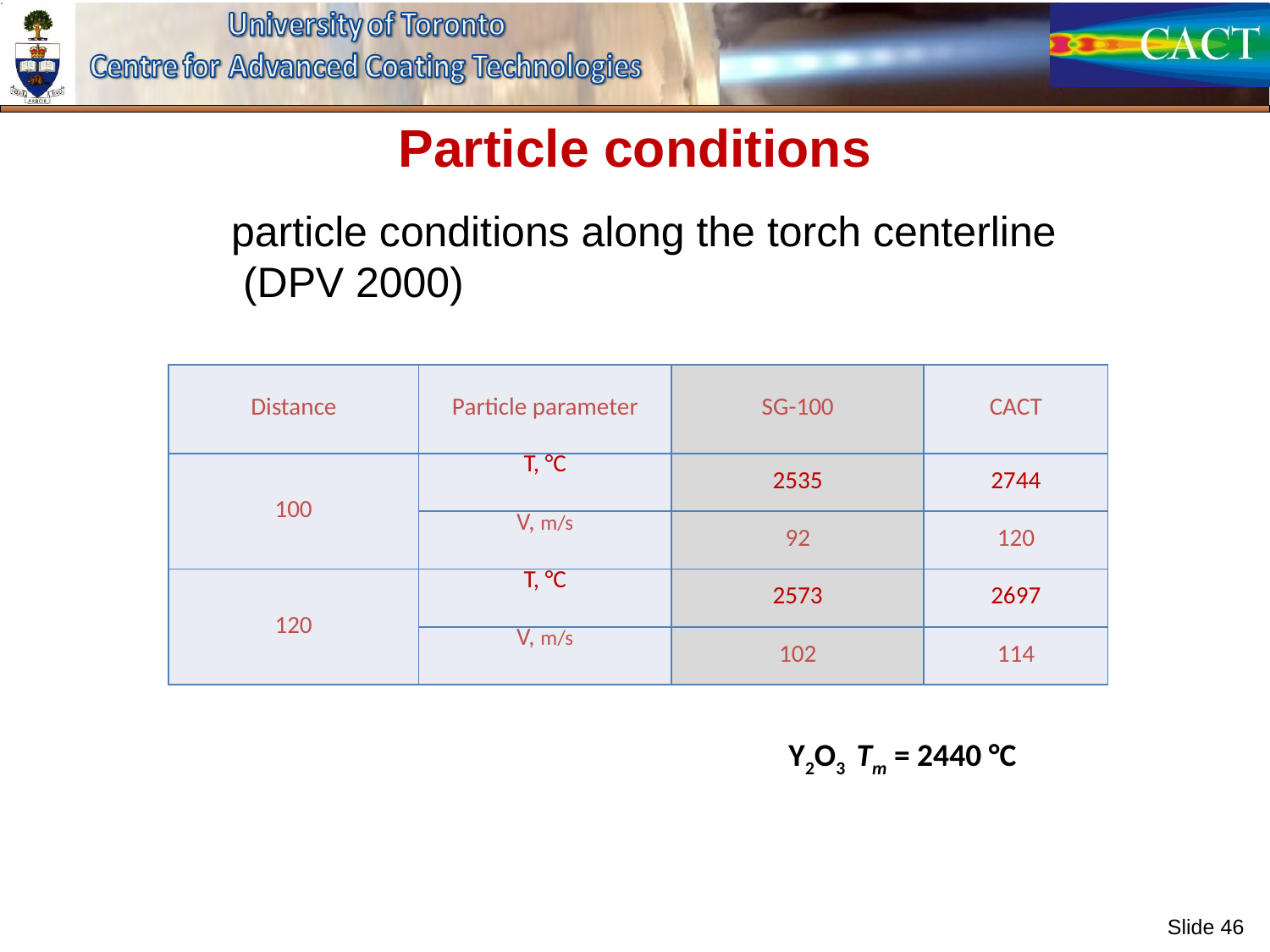

# Particle conditions
particle conditions along the torch centerline
 (DPV 2000)
| Distance | Particle parameter | SG-100 | CACT |
| --- | --- | --- | --- |
| 100 | T, °C | 2535 | 2744 |
|  | V, m/s | 92 | 120 |
| 120 | T, °C | 2573 | 2697 |
|  | V, m/s | 102 | 114 |
Y2O3  Tm = 2440 °C